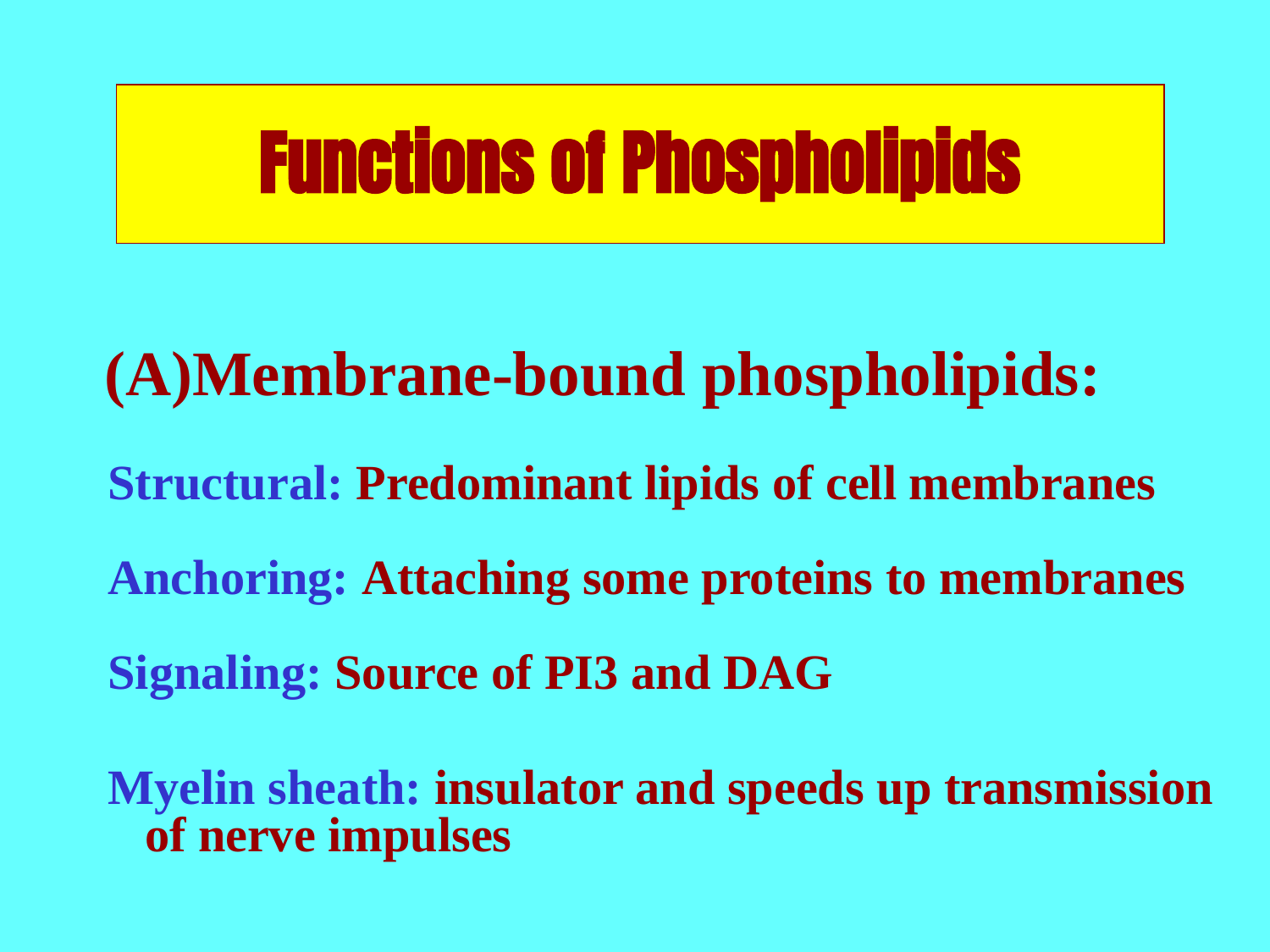

# Functions of Phospholipids

Membrane-bound phospholipids:
Structural: Predominant lipids of cell membranes
Anchoring: Attaching some proteins to membranes
Signaling: Source of PI3 and DAG

	Myelin sheath: insulator and speeds up transmission    of nerve impulses